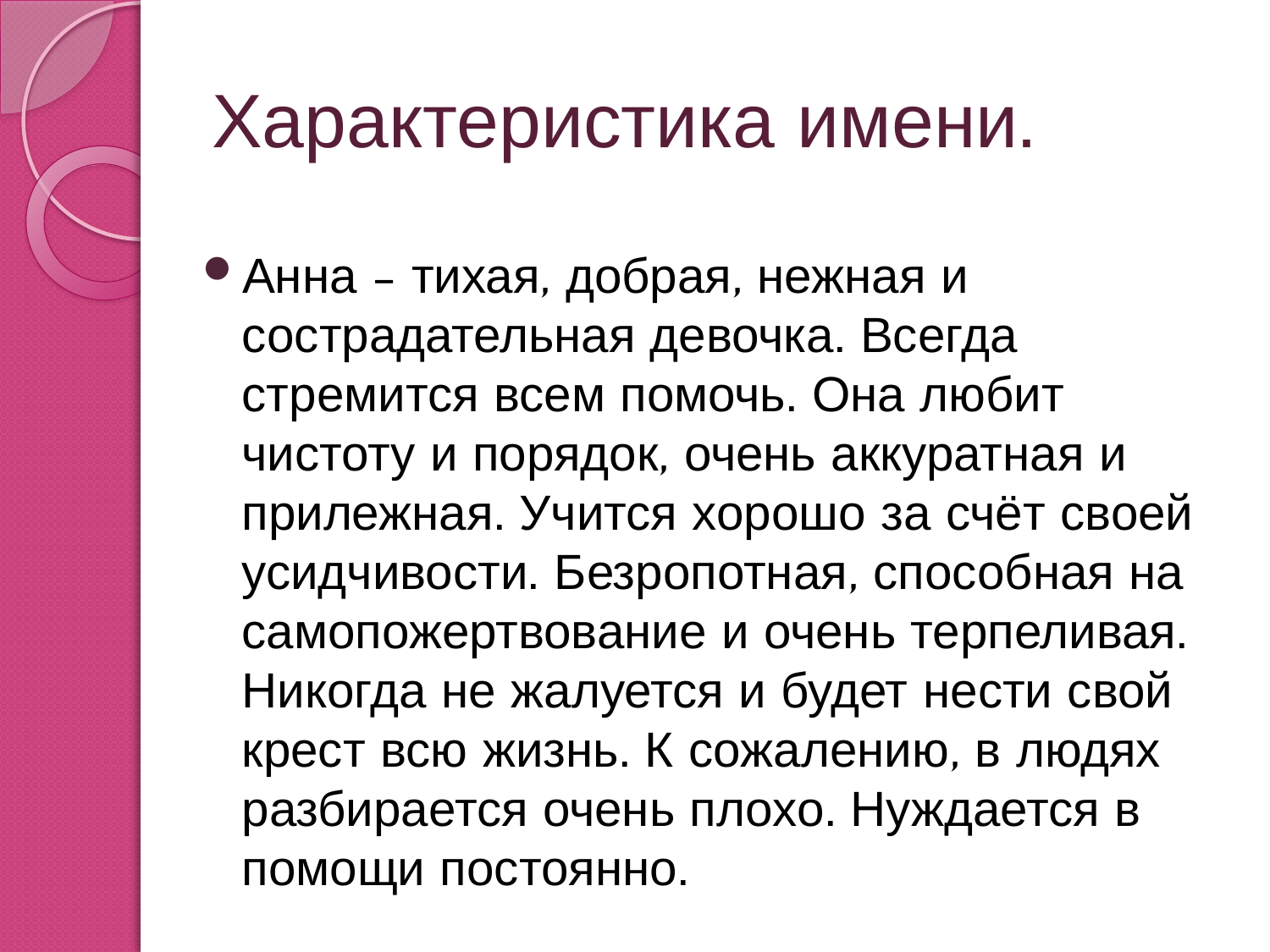

# Характеристика имени.
Анна – тихая, добрая, нежная и сострадательная девочка. Всегда стремится всем помочь. Она любит чистоту и порядок, очень аккуратная и прилежная. Учится хорошо за счёт своей усидчивости. Безропотная, способная на самопожертвование и очень терпеливая. Никогда не жалуется и будет нести свой крест всю жизнь. К сожалению, в людях разбирается очень плохо. Нуждается в помощи постоянно.